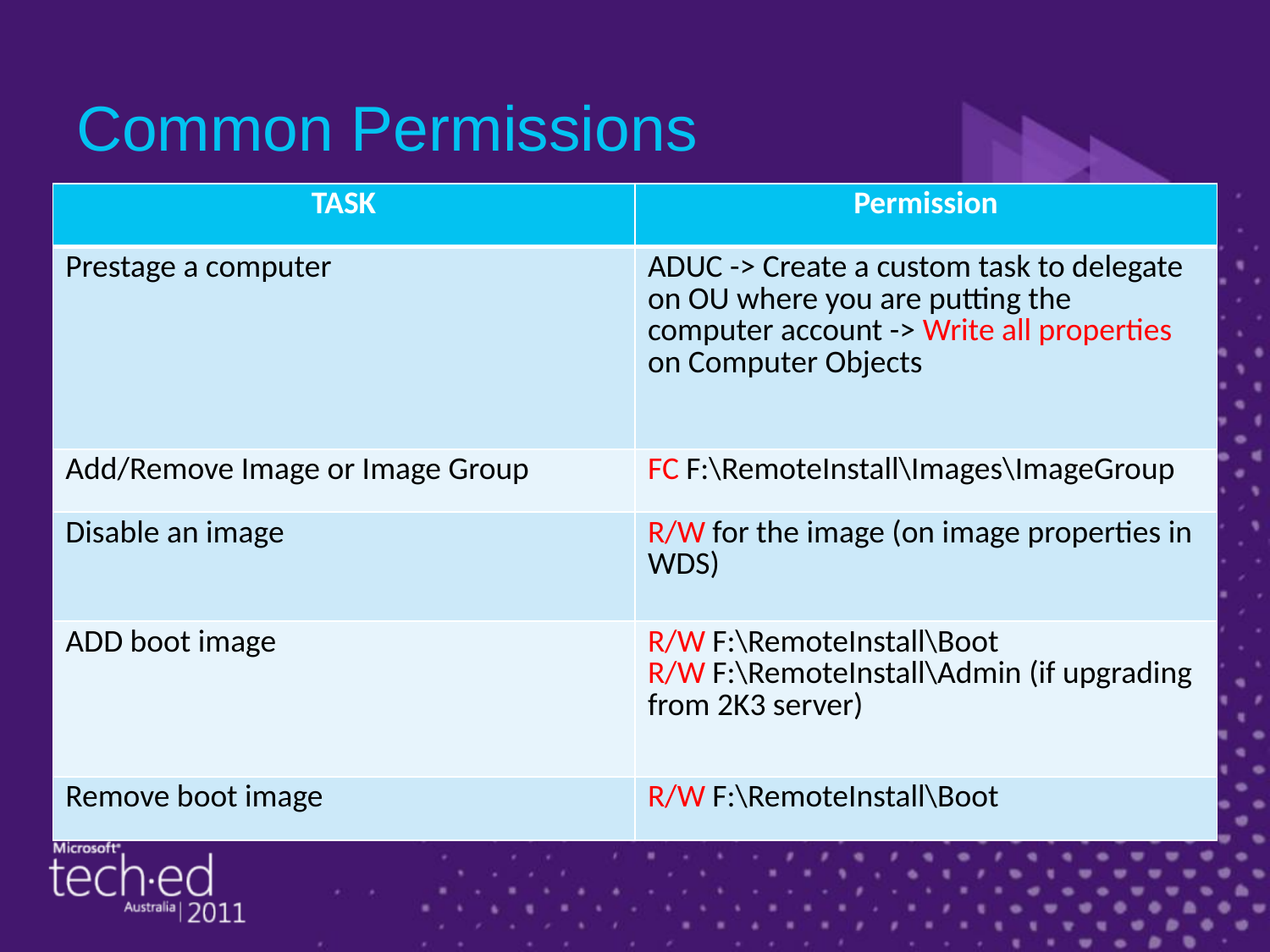

# Common Permissions
| TASK | Permission |
| --- | --- |
| Prestage a computer | ADUC -> Create a custom task to delegate on OU where you are putting the computer account -> Write all properties on Computer Objects |
| Add/Remove Image or Image Group | FC F:\RemoteInstall\Images\ImageGroup |
| Disable an image | R/W for the image (on image properties in WDS) |
| ADD boot image | R/W F:\RemoteInstall\Boot R/W F:\RemoteInstall\Admin (if upgrading from 2K3 server) |
| Remove boot image | R/W F:\RemoteInstall\Boot |